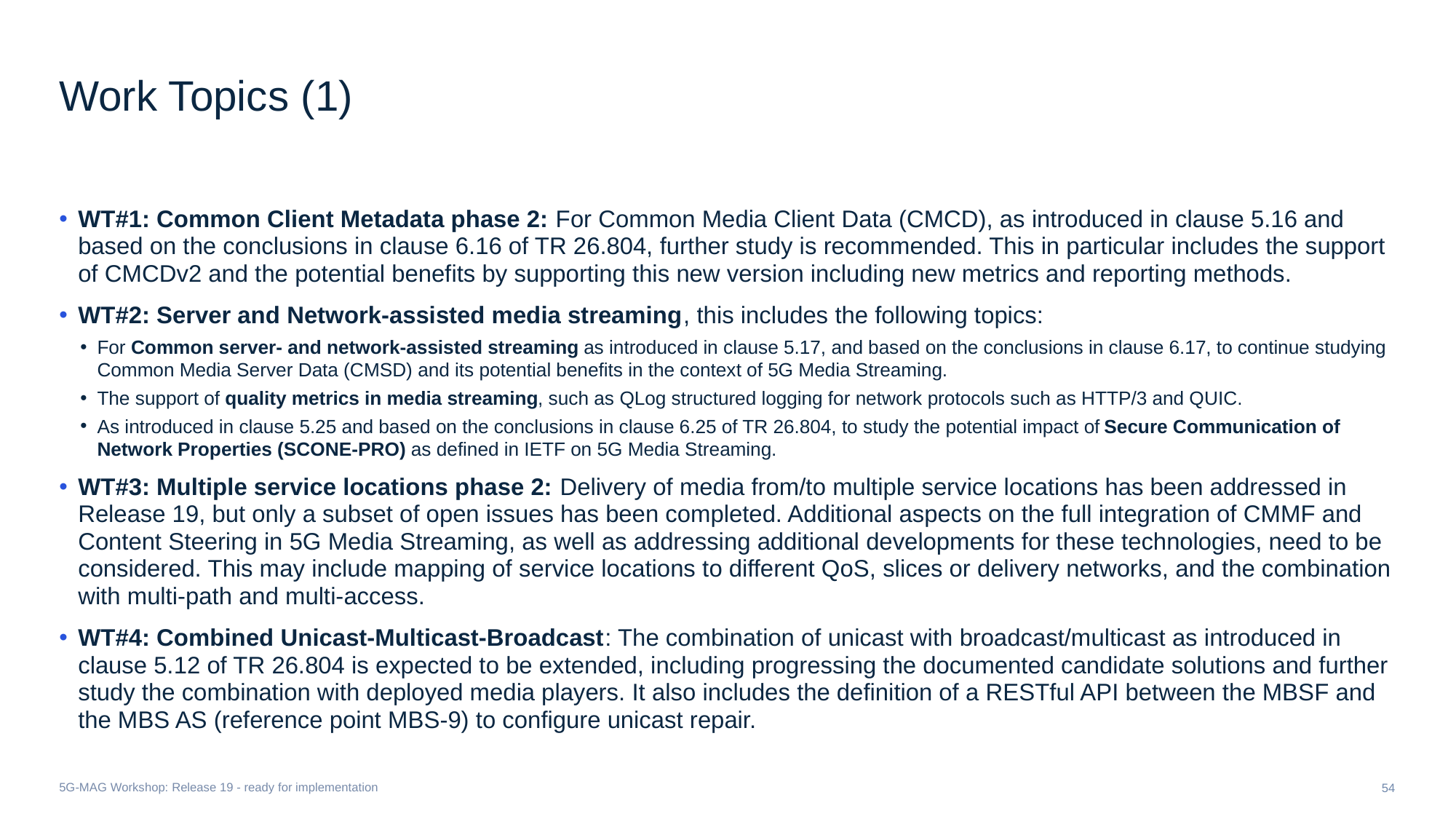

# Work Topics (1)

WT#1: Common Client Metadata phase 2: For Common Media Client Data (CMCD), as introduced in clause 5.16 and based on the conclusions in clause 6.16 of TR 26.804, further study is recommended. This in particular includes the support of CMCDv2 and the potential benefits by supporting this new version including new metrics and reporting methods.
WT#2: Server and Network-assisted media streaming, this includes the following topics:
For Common server- and network-assisted streaming as introduced in clause 5.17, and based on the conclusions in clause 6.17, to continue studying Common Media Server Data (CMSD) and its potential benefits in the context of 5G Media Streaming.
The support of quality metrics in media streaming, such as QLog structured logging for network protocols such as HTTP/3 and QUIC.
As introduced in clause 5.25 and based on the conclusions in clause 6.25 of TR 26.804, to study the potential impact of Secure Communication of Network Properties (SCONE-PRO) as defined in IETF on 5G Media Streaming.
WT#3: Multiple service locations phase 2: Delivery of media from/to multiple service locations has been addressed in Release 19, but only a subset of open issues has been completed. Additional aspects on the full integration of CMMF and Content Steering in 5G Media Streaming, as well as addressing additional developments for these technologies, need to be considered. This may include mapping of service locations to different QoS, slices or delivery networks, and the combination with multi-path and multi-access.
WT#4: Combined Unicast-Multicast-Broadcast: The combination of unicast with broadcast/multicast as introduced in clause 5.12 of TR 26.804 is expected to be extended, including progressing the documented candidate solutions and further study the combination with deployed media players. It also includes the definition of a RESTful API between the MBSF and the MBS AS (reference point MBS-9) to configure unicast repair.

5G-MAG Workshop: Release 19 - ready for implementation